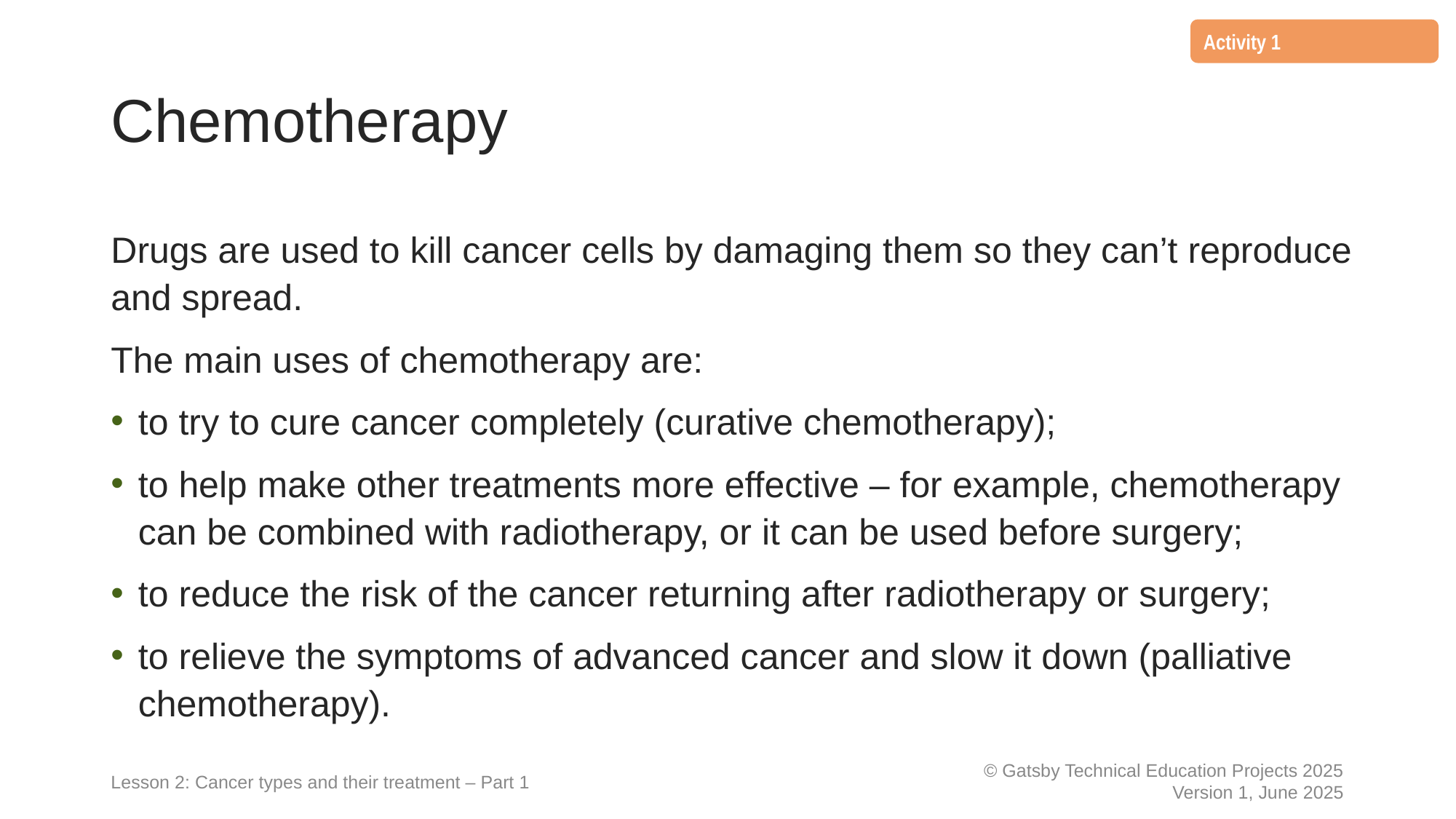

Activity 1
# Chemotherapy
Drugs are used to kill cancer cells by damaging them so they can’t reproduce and spread.
The main uses of chemotherapy are:
to try to cure cancer completely (curative chemotherapy);
to help make other treatments more effective – for example, chemotherapy can be combined with radiotherapy, or it can be used before surgery;
to reduce the risk of the cancer returning after radiotherapy or surgery;
to relieve the symptoms of advanced cancer and slow it down (palliative chemotherapy).
Lesson 2: Cancer types and their treatment – Part 1